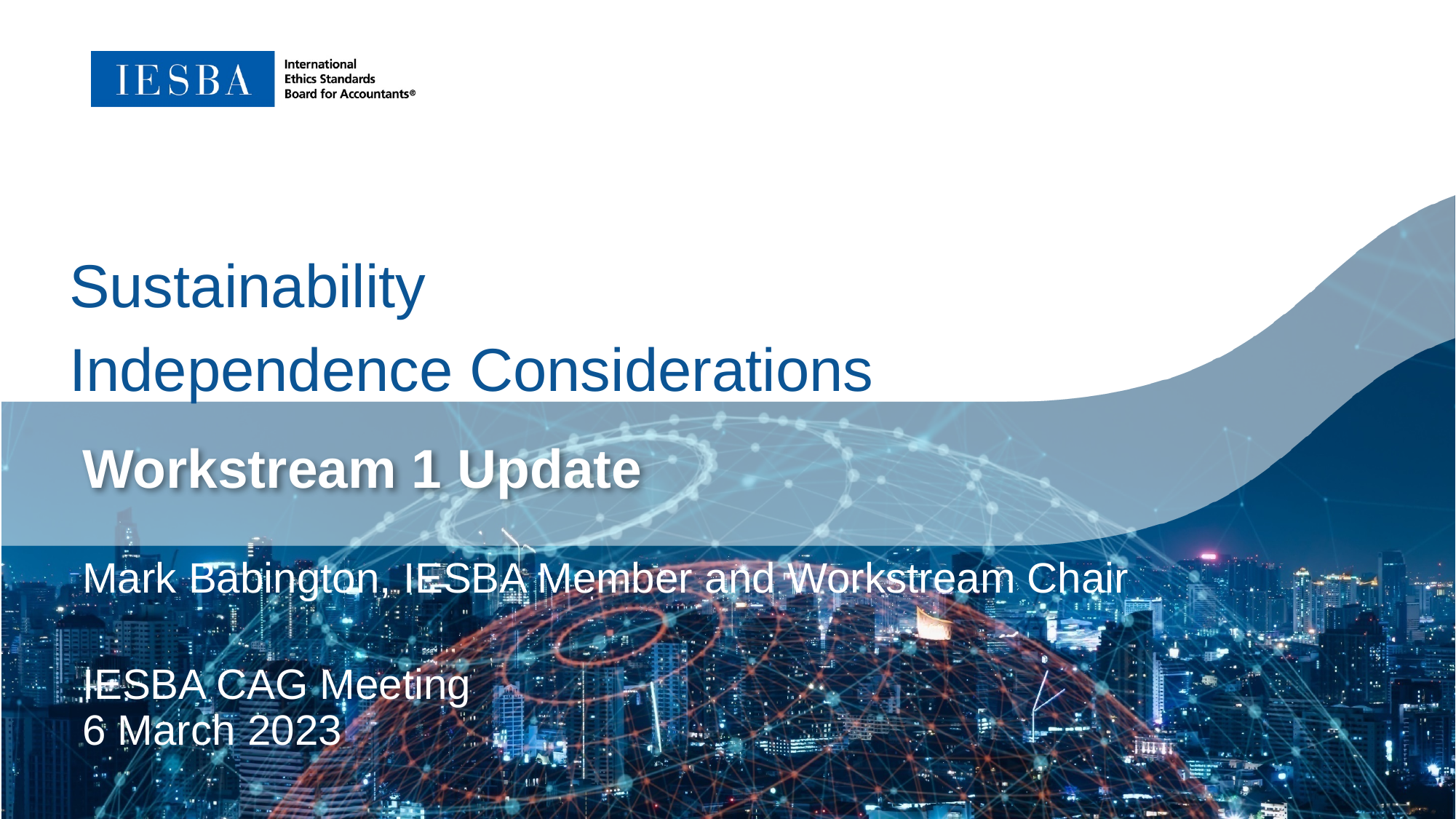

Sustainability
Independence Considerations
Workstream 1 Update
Mark Babington, IESBA Member and Workstream Chair

IESBA CAG Meeting
6 March 2023